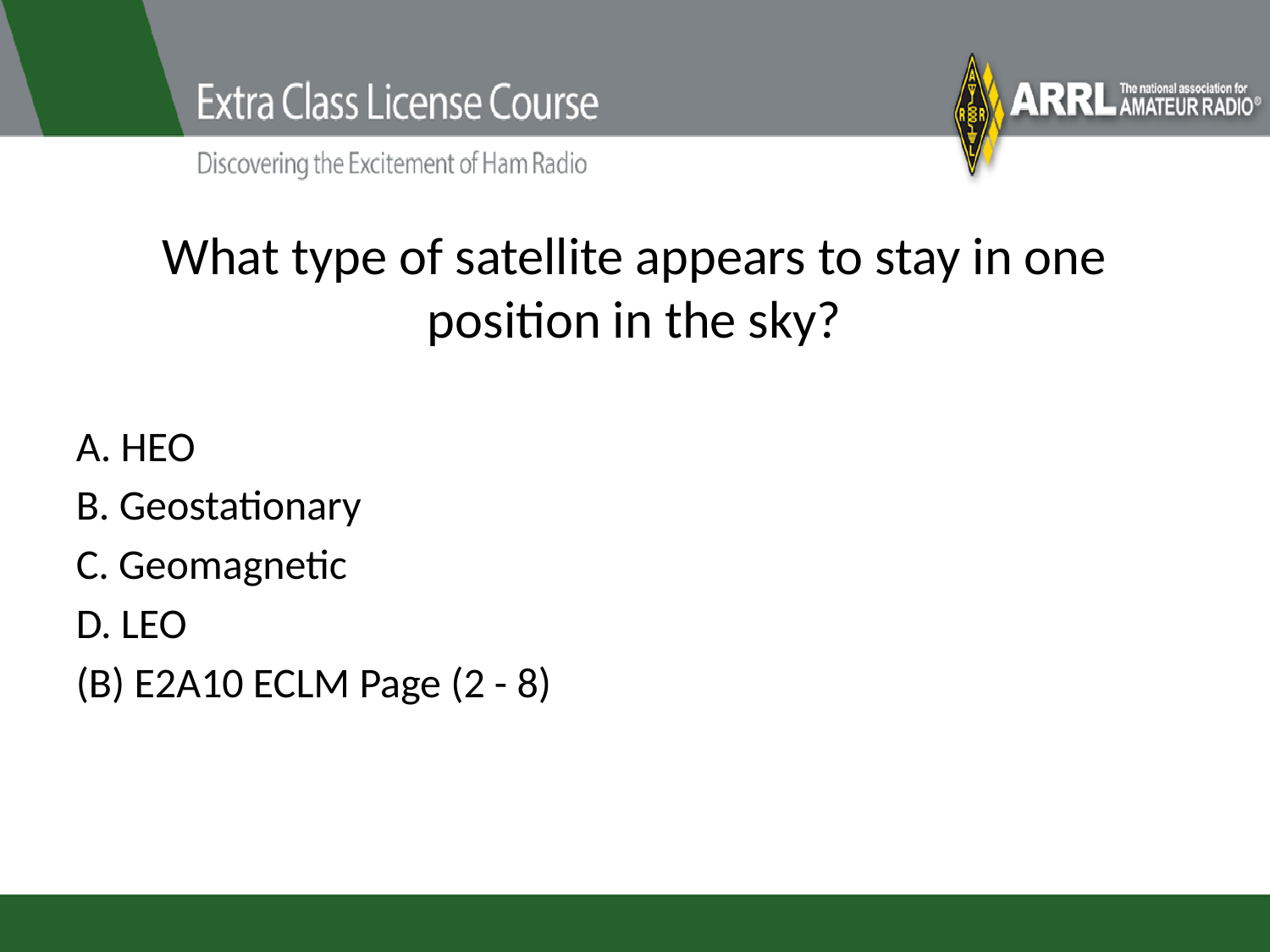

# What type of satellite appears to stay in one position in the sky?
A. HEO
B. Geostationary
C. Geomagnetic
D. LEO
(B) E2A10 ECLM Page (2 - 8)